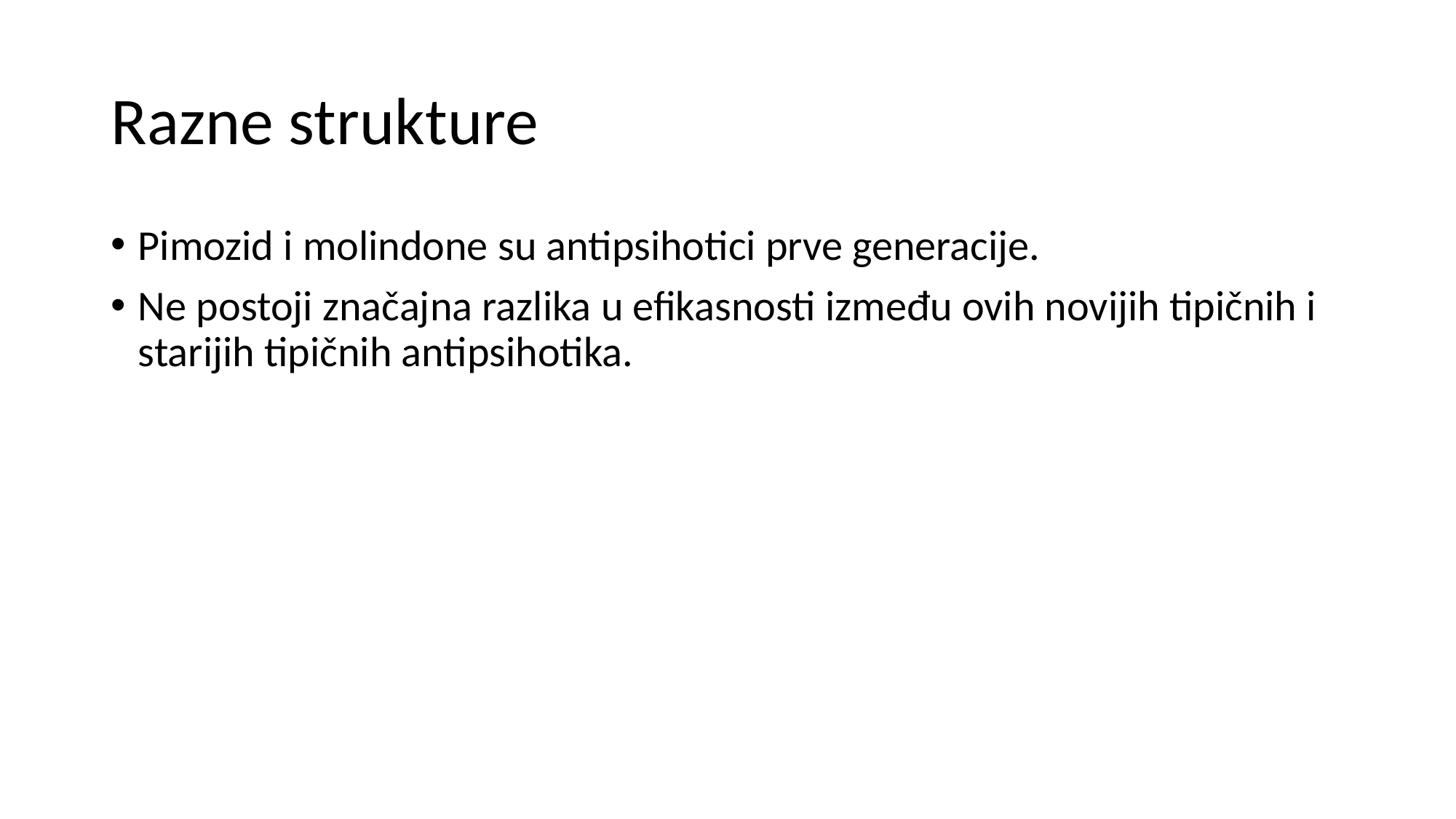

# Razne strukture
Pimozid i molindone su antipsihotici prve generacije.
Ne postoji značajna razlika u efikasnosti između ovih novijih tipičnih i starijih tipičnih antipsihotika.